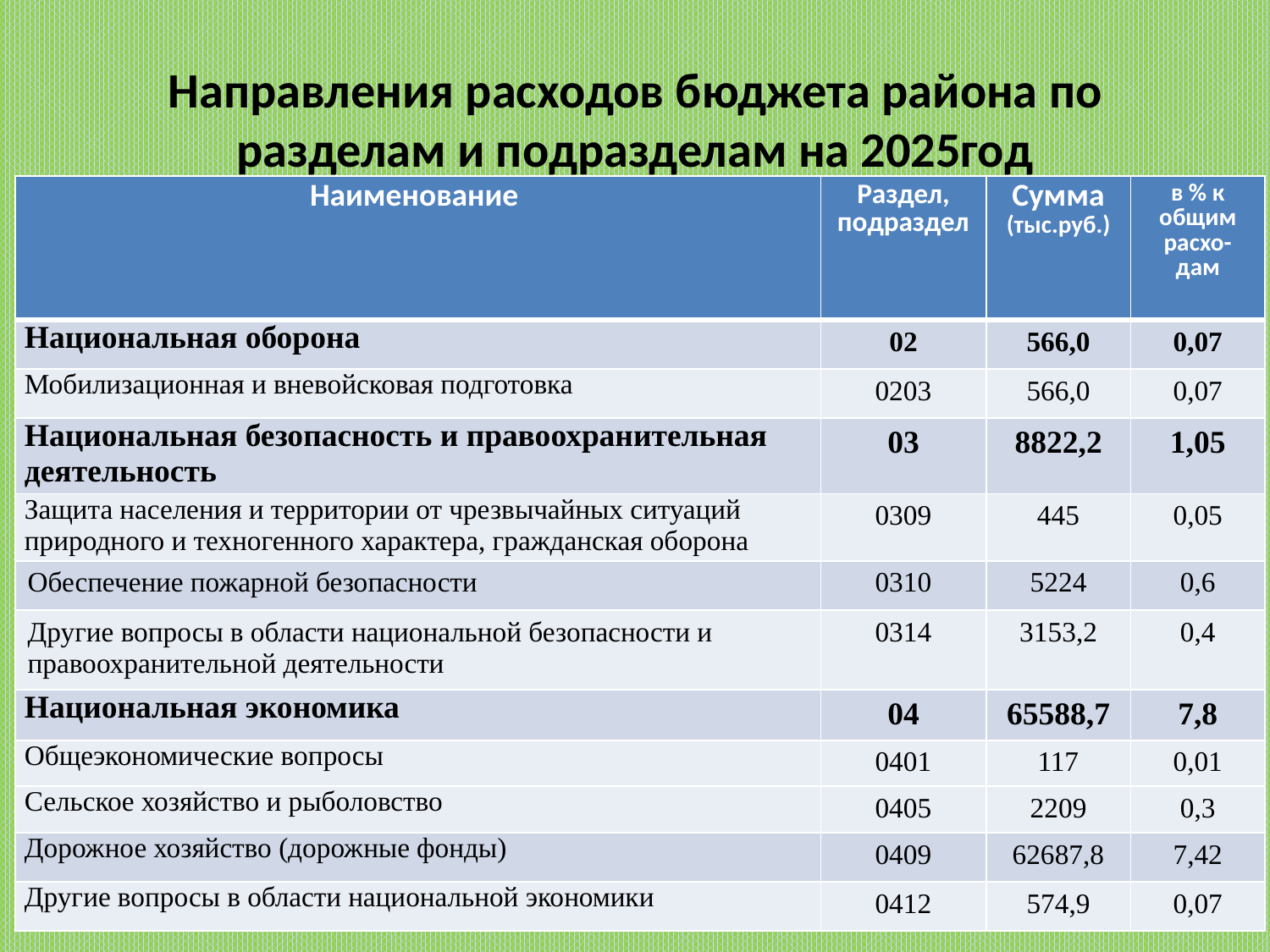

# Направления расходов бюджета района по разделам и подразделам на 2025год
| Наименование | Раздел, подраздел | Сумма (тыс.руб.) | в % к общим расхо-дам |
| --- | --- | --- | --- |
| Национальная оборона | 02 | 566,0 | 0,07 |
| Мобилизационная и вневойсковая подготовка | 0203 | 566,0 | 0,07 |
| Национальная безопасность и правоохранительная деятельность | 03 | 8822,2 | 1,05 |
| Защита населения и территории от чрезвычайных ситуаций природного и техногенного характера, гражданская оборона | 0309 | 445 | 0,05 |
| Обеспечение пожарной безопасности | 0310 | 5224 | 0,6 |
| Другие вопросы в области национальной безопасности и правоохранительной деятельности | 0314 | 3153,2 | 0,4 |
| Национальная экономика | 04 | 65588,7 | 7,8 |
| Общеэкономические вопросы | 0401 | 117 | 0,01 |
| Сельское хозяйство и рыболовство | 0405 | 2209 | 0,3 |
| Дорожное хозяйство (дорожные фонды) | 0409 | 62687,8 | 7,42 |
| Другие вопросы в области национальной экономики | 0412 | 574,9 | 0,07 |